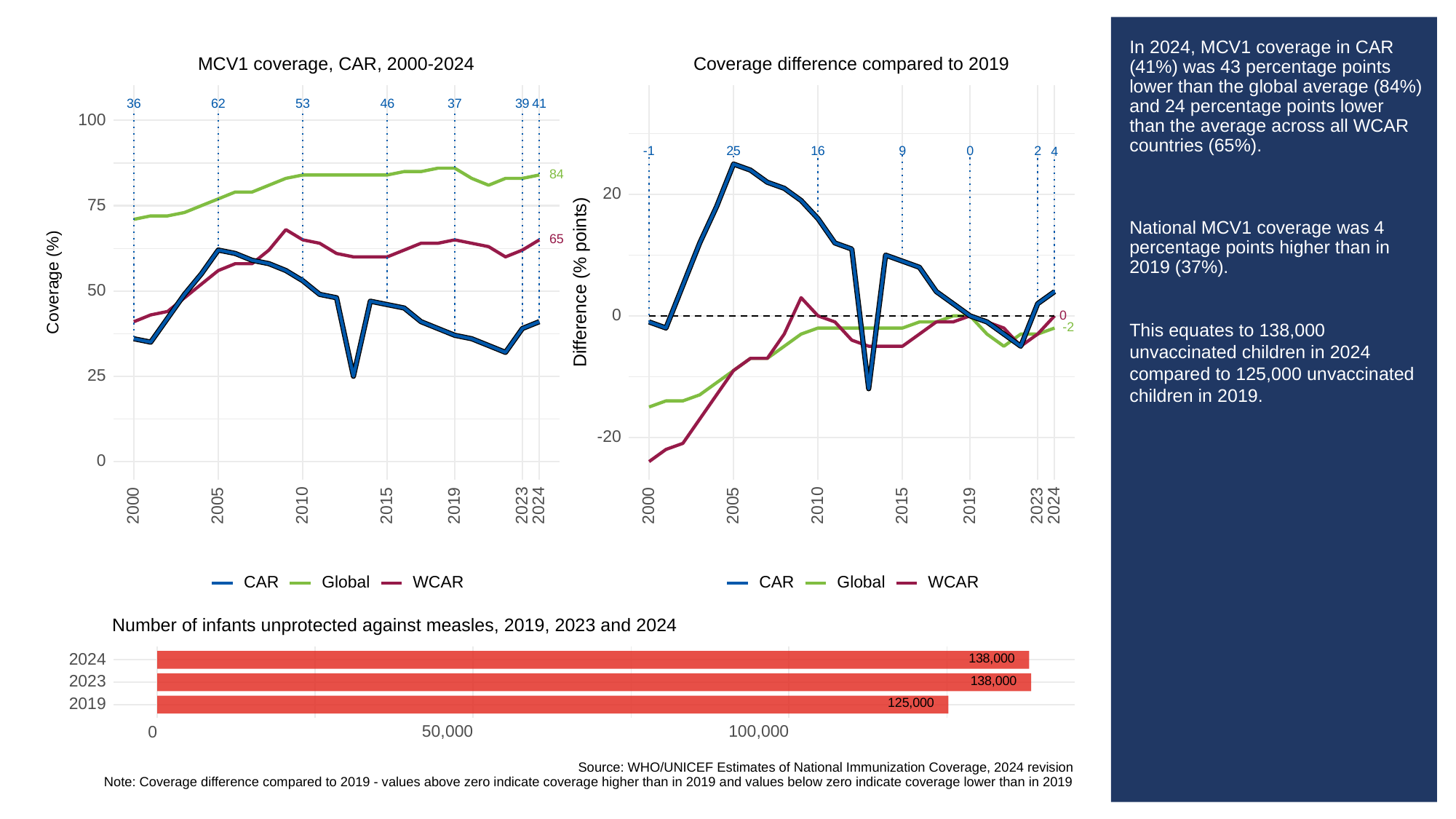

# In 2024, MCV1 coverage in CAR (41%) was 43 percentage points lower than the global average (84%) and 24 percentage points lower than the average across all WCAR countries (65%).

National MCV1 coverage was 4 percentage points higher than in 2019 (37%).

This equates to 138,000 unvaccinated children in 2024 compared to 125,000 unvaccinated children in 2019.

MCV1 coverage, CAR, 2000-2024
Coverage difference compared to 2019

36
53
37
39
62
46
41

100

25
16
9
0
-1
2
4

84
20

75

65

Difference (% points)
Coverage (%)
50

0
0

-2

25

-20

0

2023
2023
2000
2005
2010
2015
2019
2024
2000
2005
2010
2015
2019
2024
CAR
Global
WCAR
CAR
Global
WCAR

Number of infants unprotected against measles, 2019, 2023 and 2024

138,000
2024

138,000
2023

125,000
2019

50,000
100,000
0
Source: WHO/UNICEF Estimates of National Immunization Coverage, 2024 revision
Note: Coverage difference compared to 2019 - values above zero indicate coverage higher than in 2019 and values below zero indicate coverage lower than in 2019